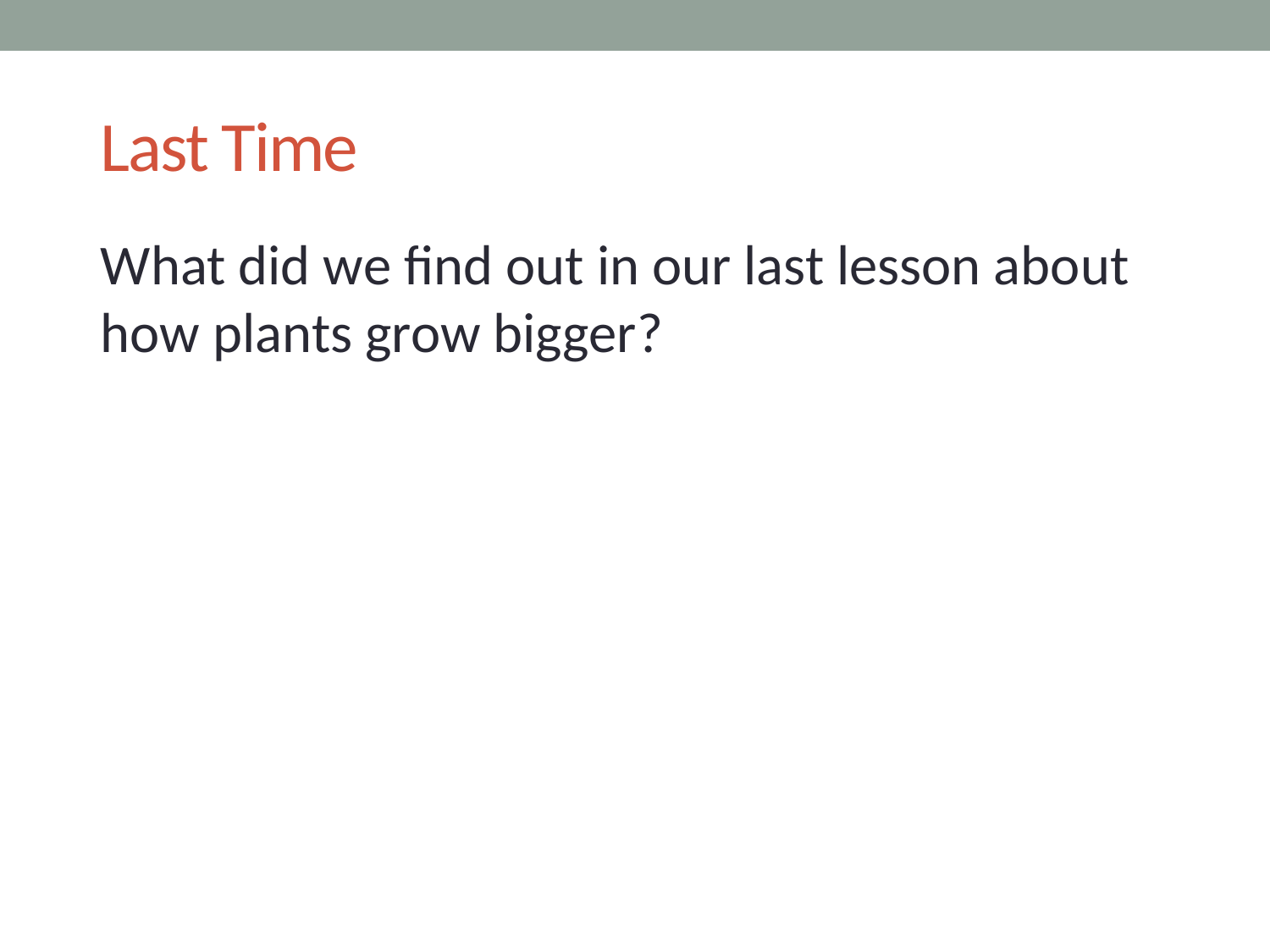

# Last Time
What did we find out in our last lesson about how plants grow bigger?